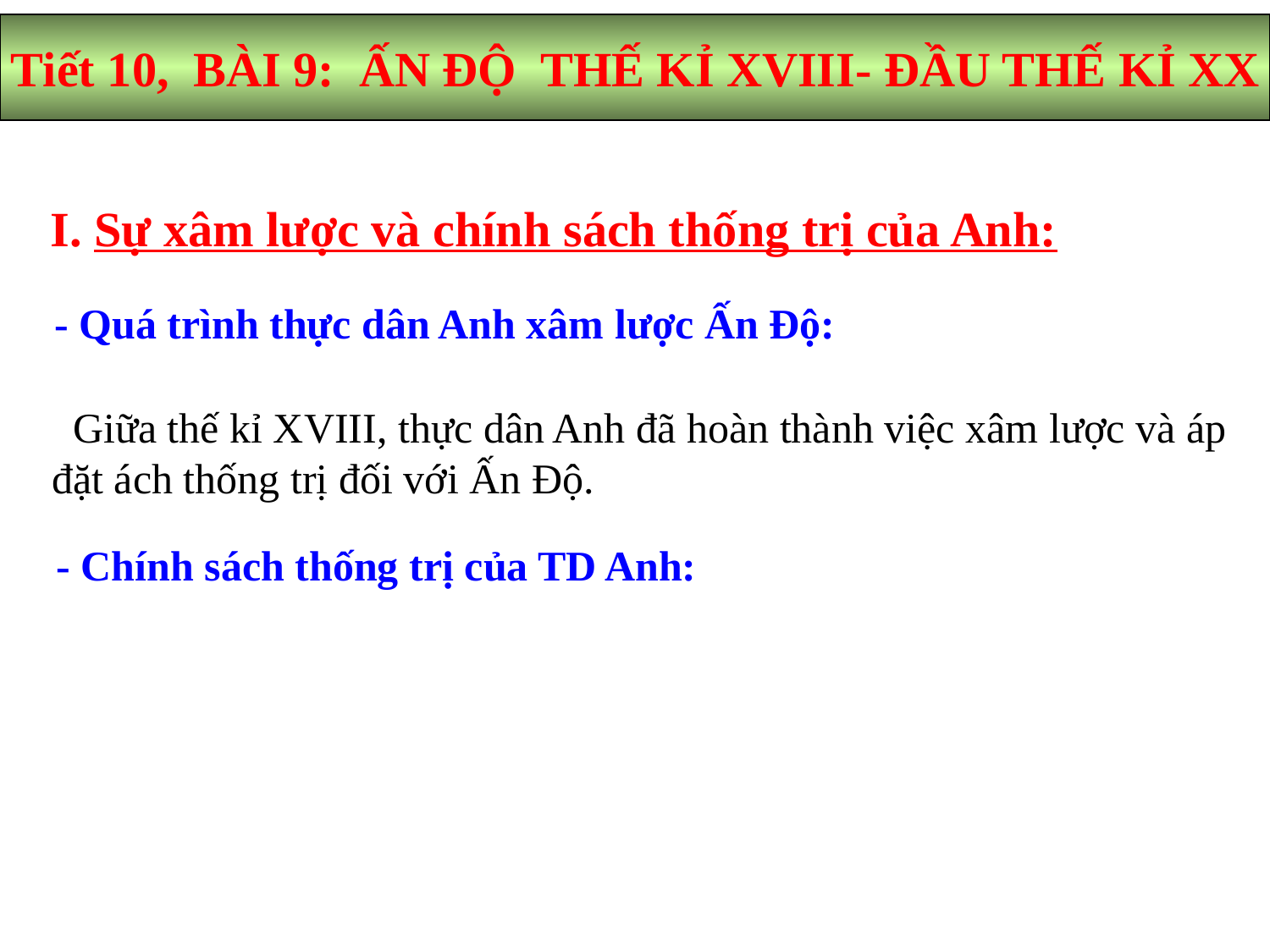

Tiết 10,  BÀI 9:  ẤN ĐỘ  THẾ KỈ XVIII- ĐẦU THẾ KỈ XX
I. Sự xâm lược và chính sách thống trị của Anh:
- Quá trình thực dân Anh xâm lược Ấn Độ:
  Giữa thế kỉ XVIII, thực dân Anh đã hoàn thành việc xâm lược và áp đặt ách thống trị đối với Ấn Độ.
- Chính sách thống trị của TD Anh: